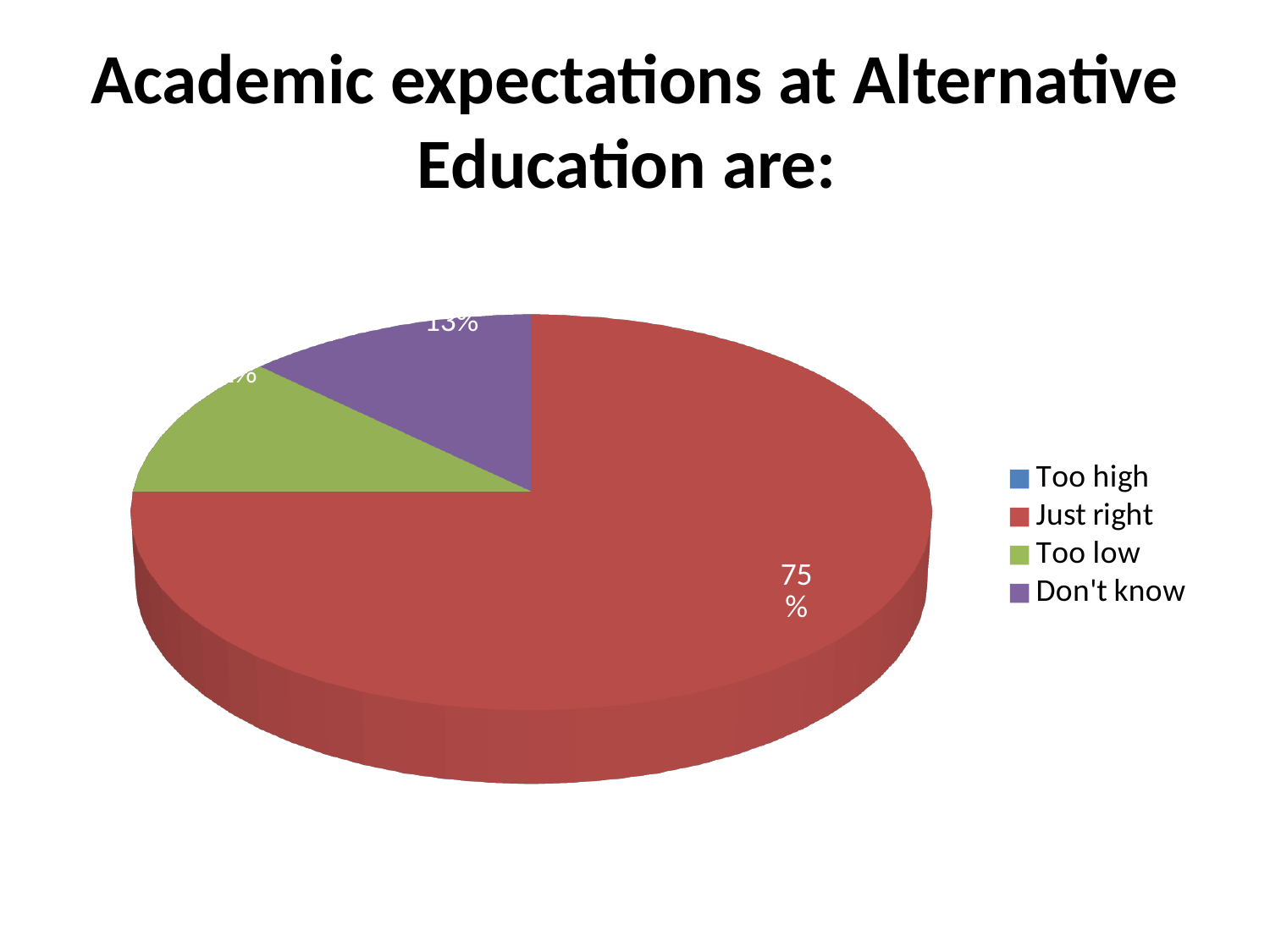

# Academic expectations at Alternative Education are:

[unsupported chart]